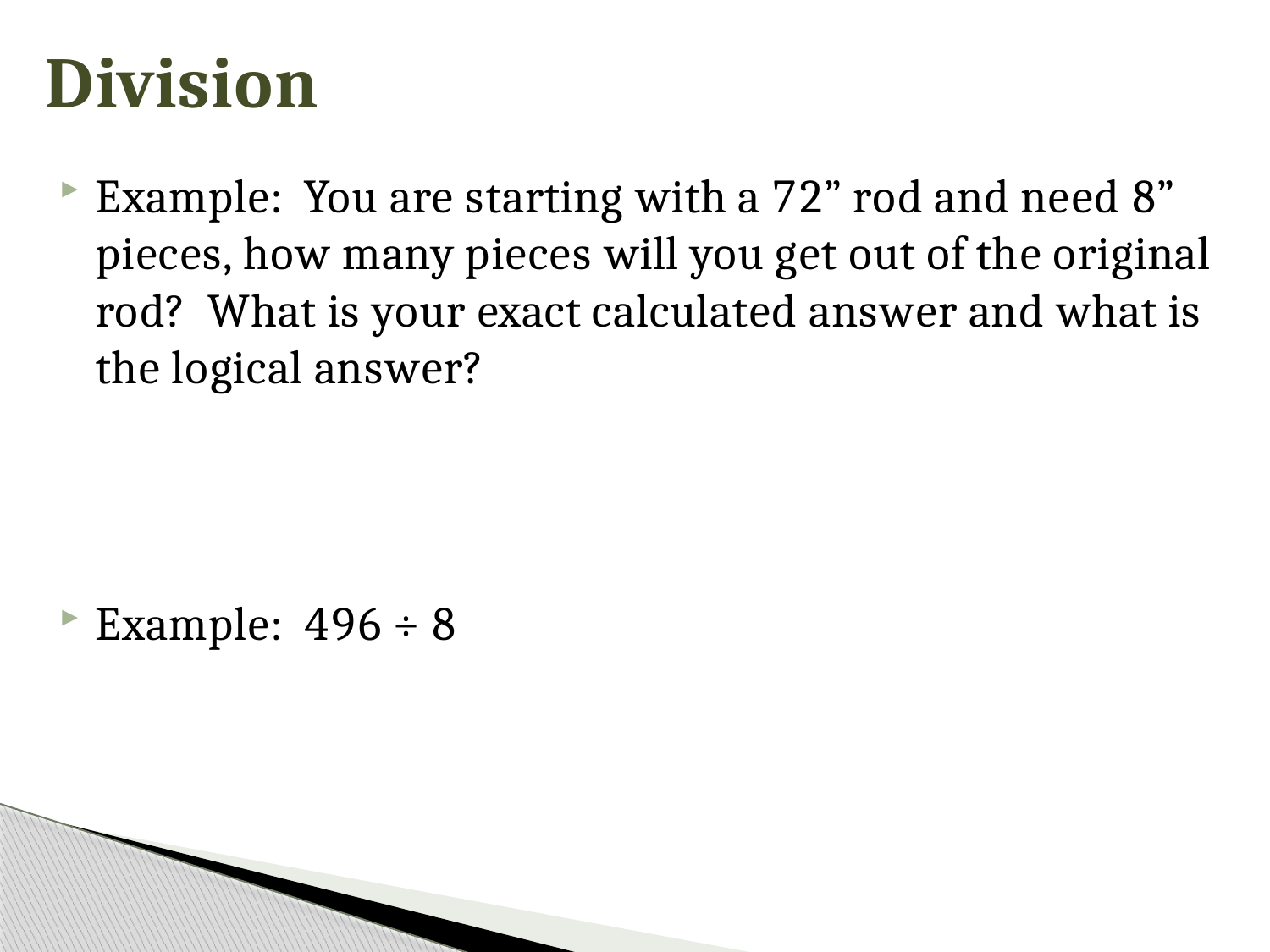

# Division
Example:  You are starting with a 72” rod and need 8” pieces, how many pieces will you get out of the original rod?  What is your exact calculated answer and what is the logical answer?

Example:  496 ÷ 8